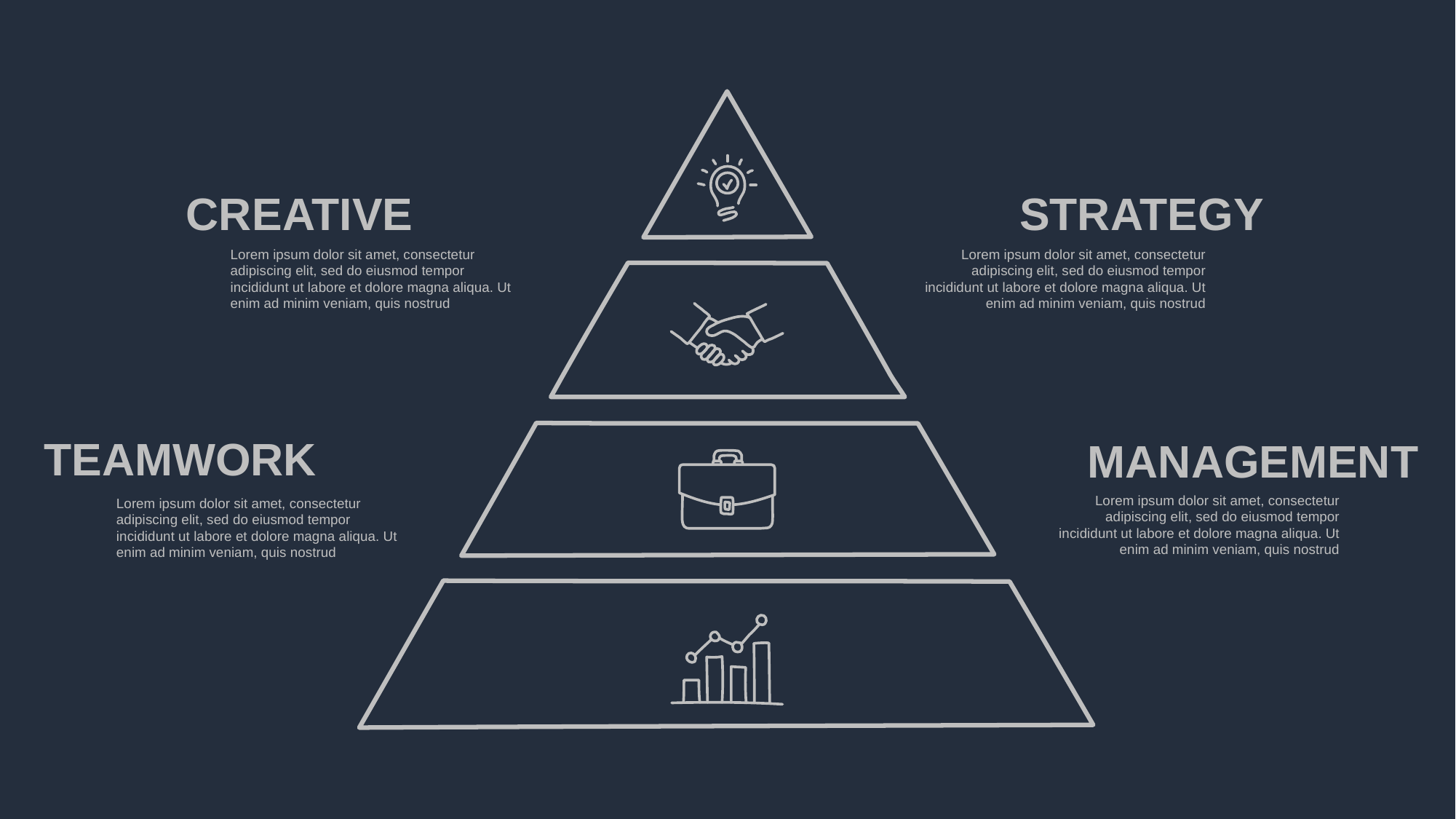

CREATIVE
STRATEGY
Lorem ipsum dolor sit amet, consectetur adipiscing elit, sed do eiusmod tempor incididunt ut labore et dolore magna aliqua. Ut enim ad minim veniam, quis nostrud
Lorem ipsum dolor sit amet, consectetur adipiscing elit, sed do eiusmod tempor incididunt ut labore et dolore magna aliqua. Ut enim ad minim veniam, quis nostrud

TEAMWORK
MANAGEMENT

Lorem ipsum dolor sit amet, consectetur adipiscing elit, sed do eiusmod tempor incididunt ut labore et dolore magna aliqua. Ut enim ad minim veniam, quis nostrud
Lorem ipsum dolor sit amet, consectetur adipiscing elit, sed do eiusmod tempor incididunt ut labore et dolore magna aliqua. Ut enim ad minim veniam, quis nostrud